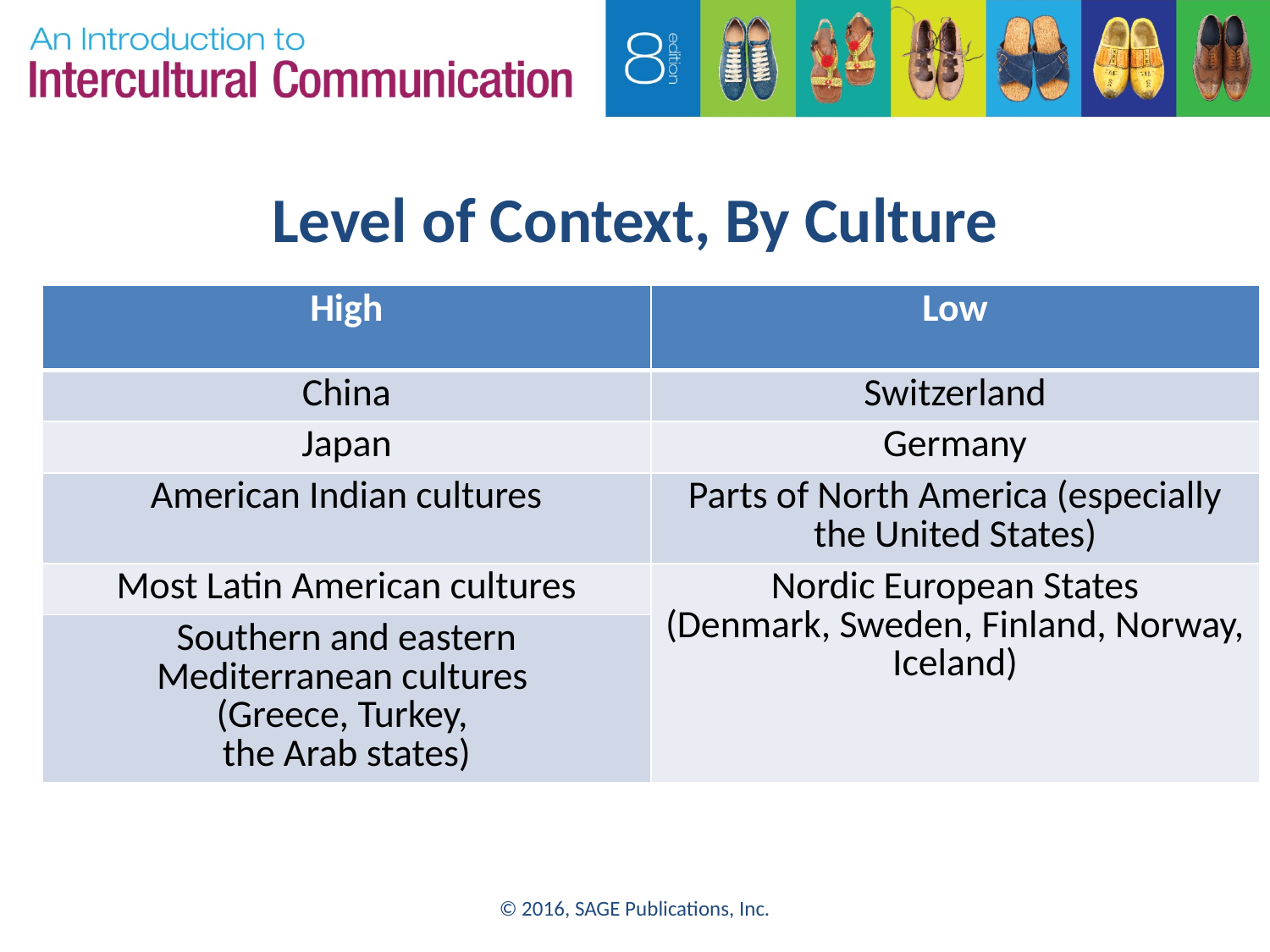

# Level of Context, By Culture
| High | Low |
| --- | --- |
| China | Switzerland |
| Japan | Germany |
| American Indian cultures | Parts of North America (especially the United States) |
| Most Latin American cultures | Nordic European States (Denmark, Sweden, Finland, Norway, Iceland) |
| Southern and eastern Mediterranean cultures (Greece, Turkey, the Arab states) |  |
© 2016, SAGE Publications, Inc.